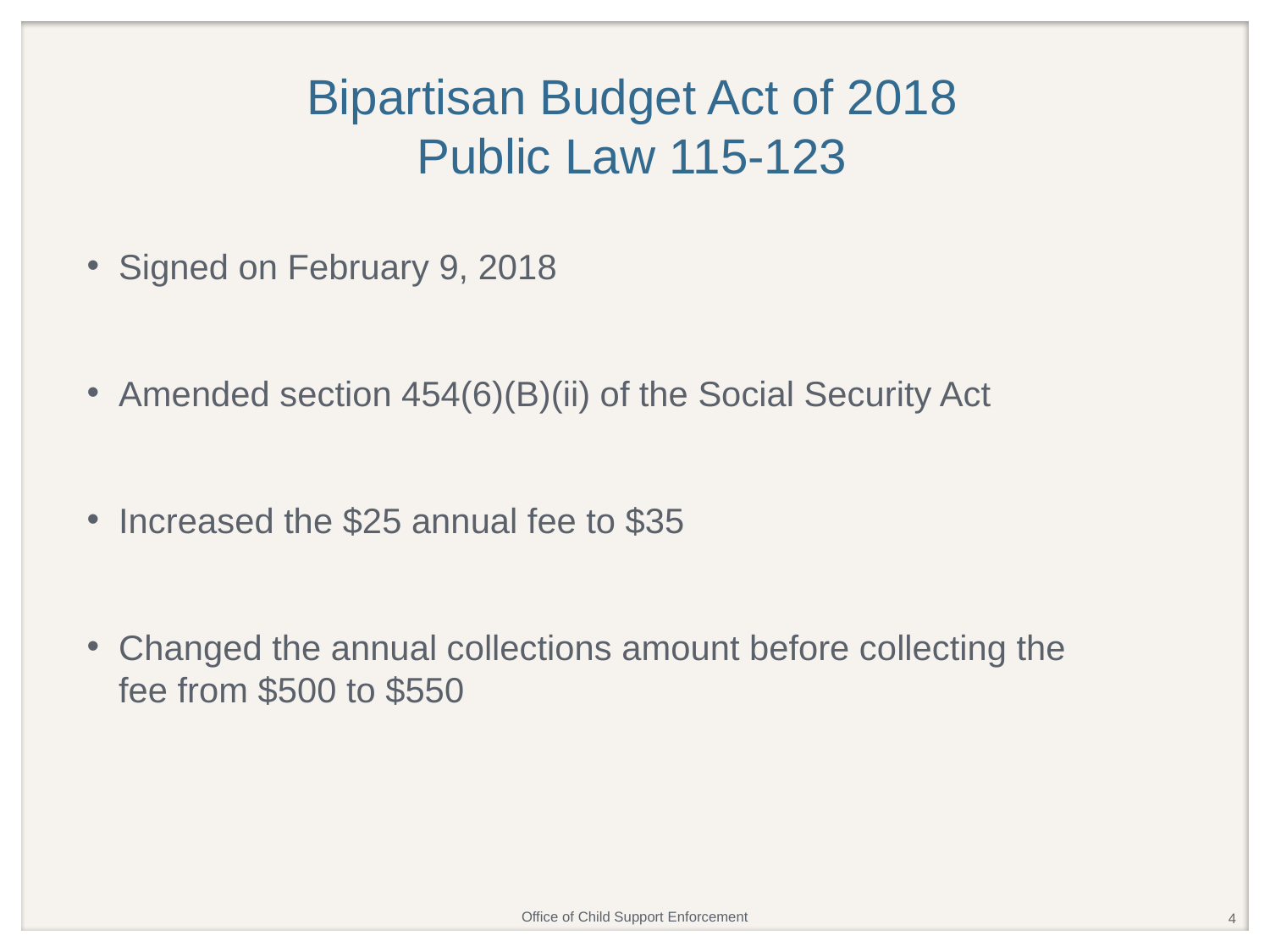

# Bipartisan Budget Act of 2018 Public Law 115-123
Signed on February 9, 2018

Amended section 454(6)(B)(ii) of the Social Security Act

Increased the $25 annual fee to $35

Changed the annual collections amount before collecting the fee from $500 to $550
4